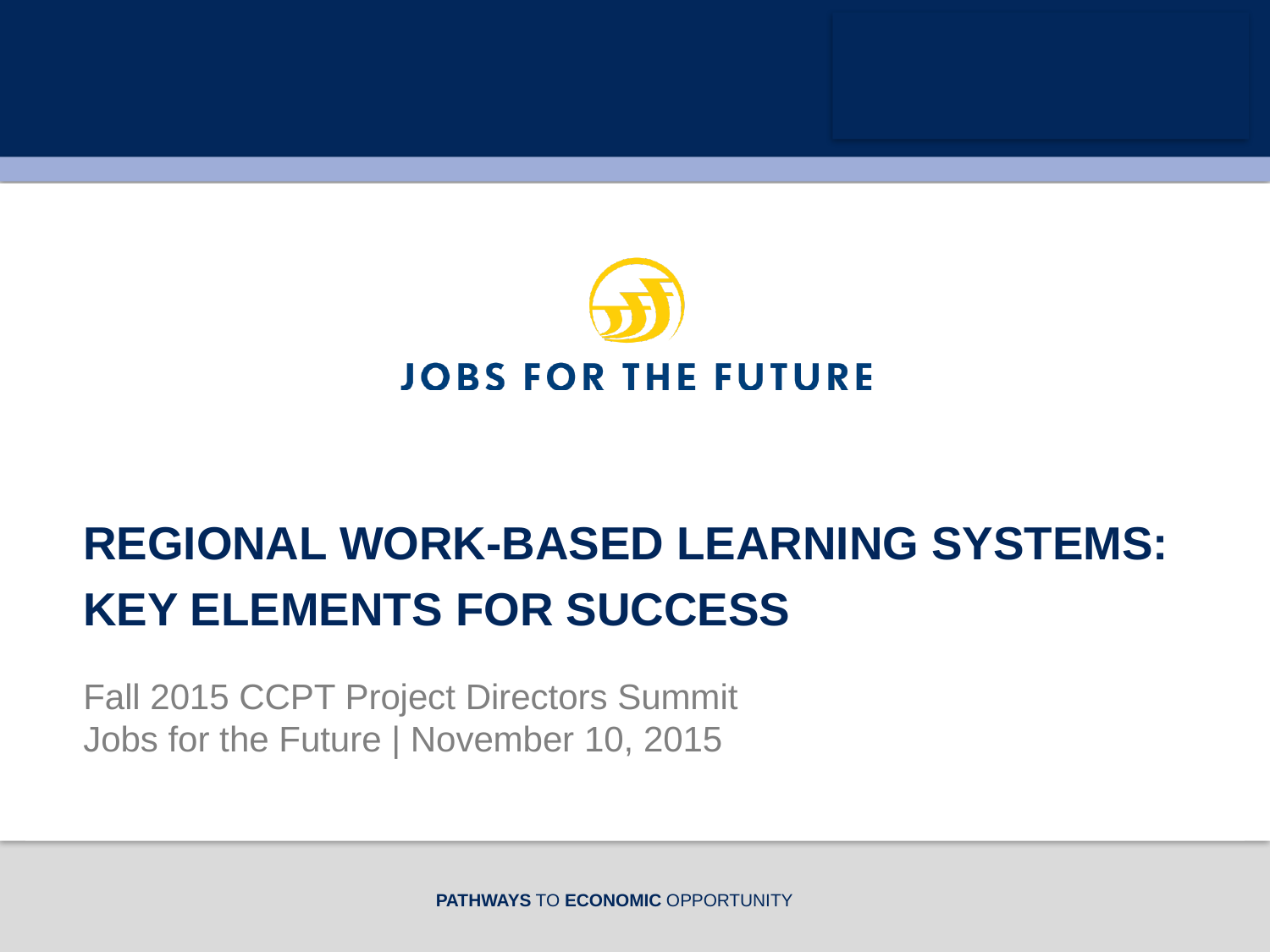

Regional Work-Based Learning Systems:
Key Elements for Success
# Fall 2015 CCPT Project Directors Summit Jobs for the Future | November 10, 2015